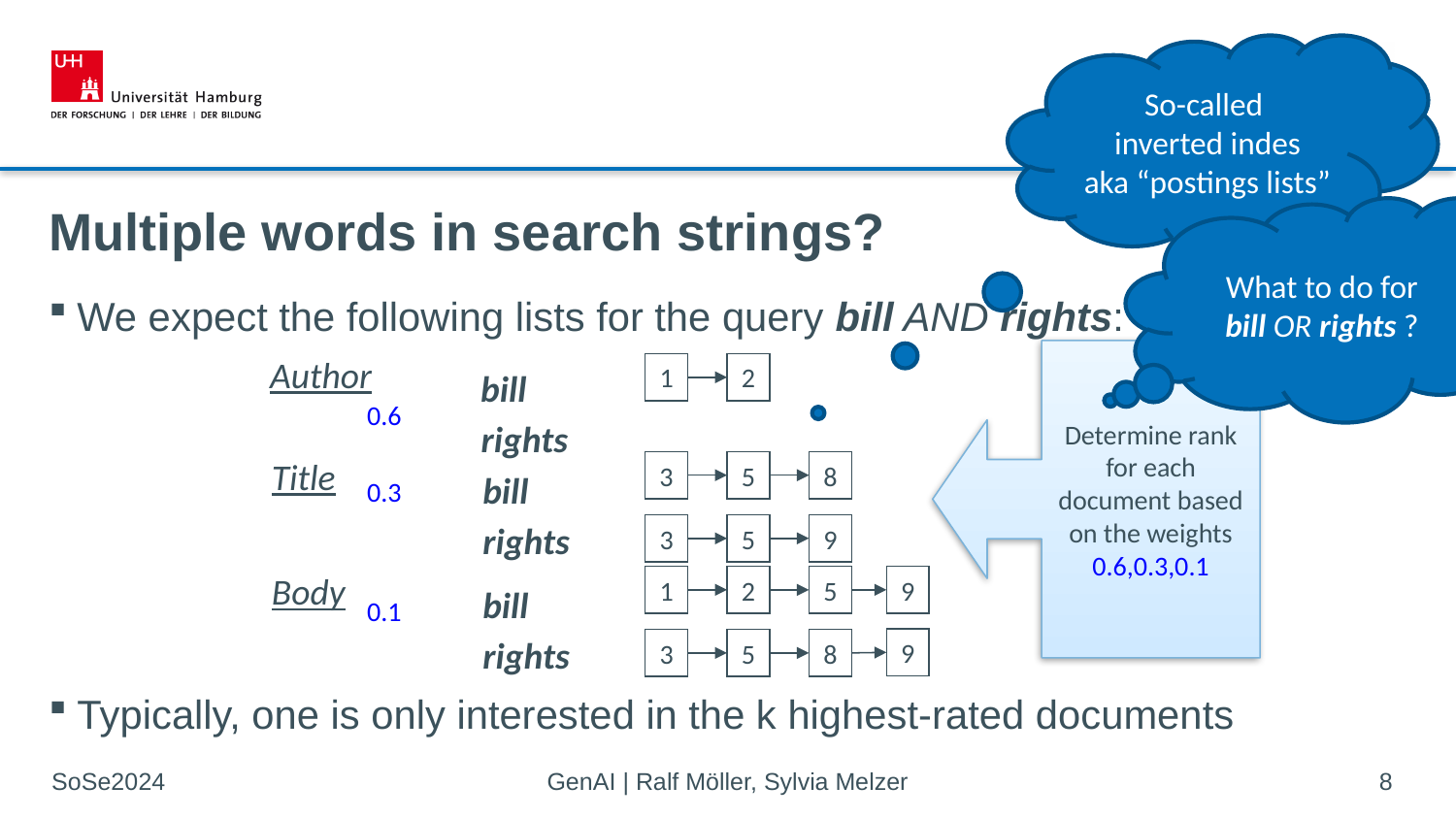

So-called
inverted indes
aka “postings lists”
# Multiple words in search strings?
What to do for
bill OR rights ?
We expect the following lists for the query bill AND rights:

Typically, one is only interested in the k highest-rated documents
Determine rank for each document based on the weights 0.6,0.3,0.1
Author
1
2
bill
0.6
rights
Title
3
5
8
bill
0.3
rights
3
5
9
Body
1
2
5
9
bill
0.1
rights
9
3
5
8
SoSe2024
GenAI | Ralf Möller, Sylvia Melzer
8